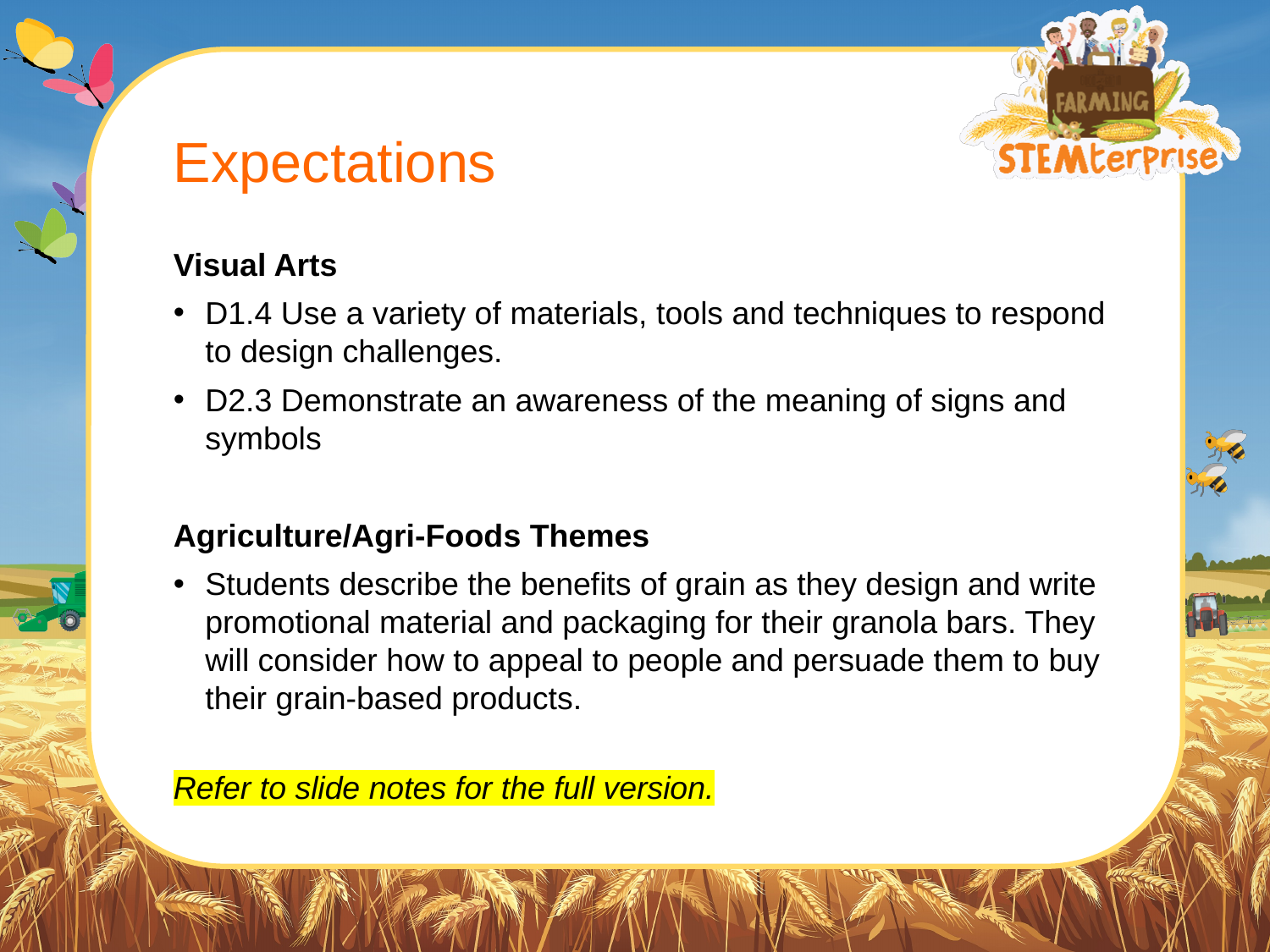

# Expectations
Visual Arts
D1.4 Use a variety of materials, tools and techniques to respond to design challenges.
D2.3 Demonstrate an awareness of the meaning of signs and symbols

Agriculture/Agri-Foods Themes
Students describe the benefits of grain as they design and write promotional material and packaging for their granola bars. They will consider how to appeal to people and persuade them to buy their grain-based products.

Refer to slide notes for the full version.